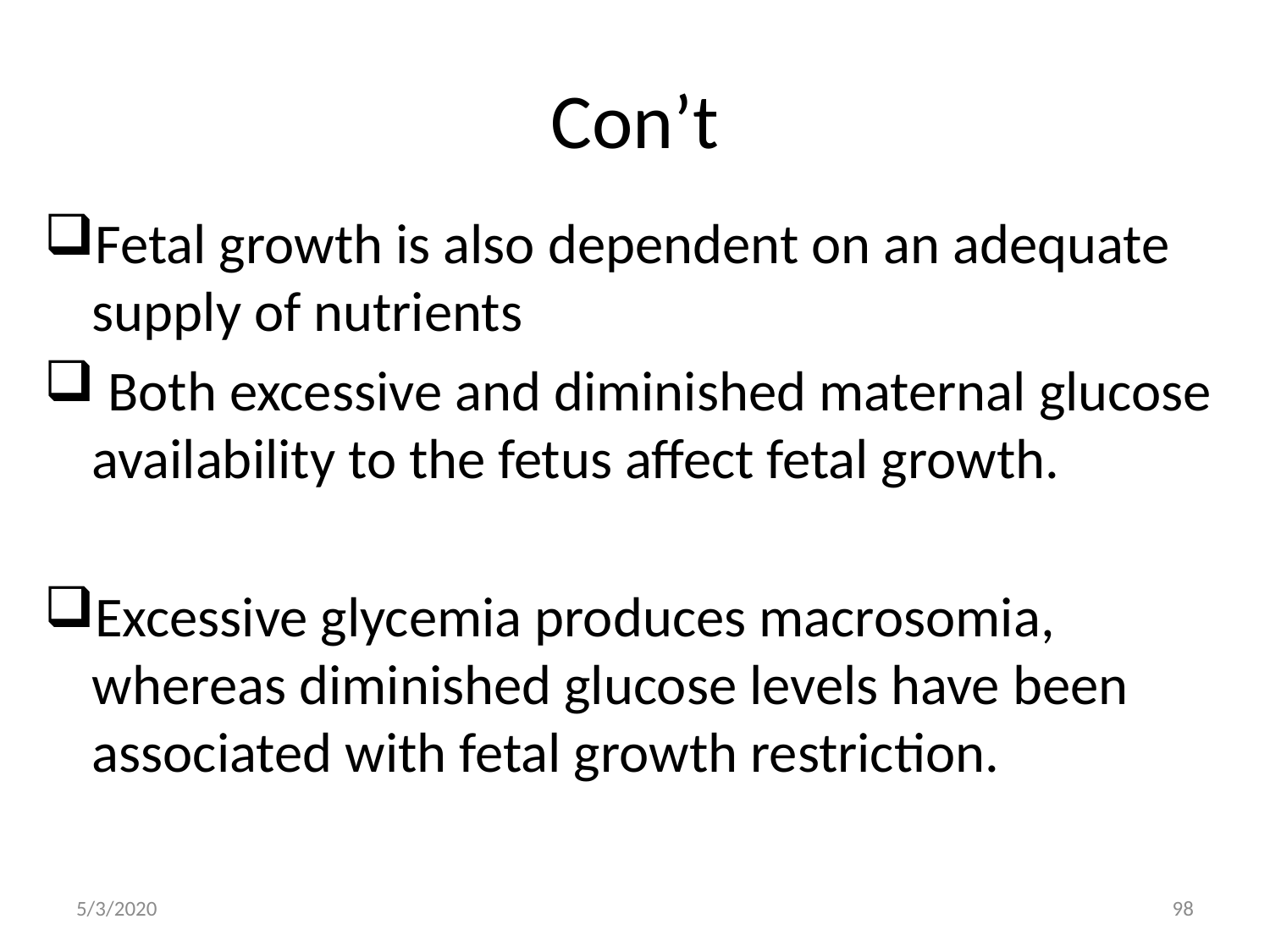

# Con’t
Fetal growth is also dependent on an adequate supply of nutrients
 Both excessive and diminished maternal glucose availability to the fetus affect fetal growth.

Excessive glycemia produces macrosomia, whereas diminished glucose levels have been associated with fetal growth restriction.
5/3/2020
98